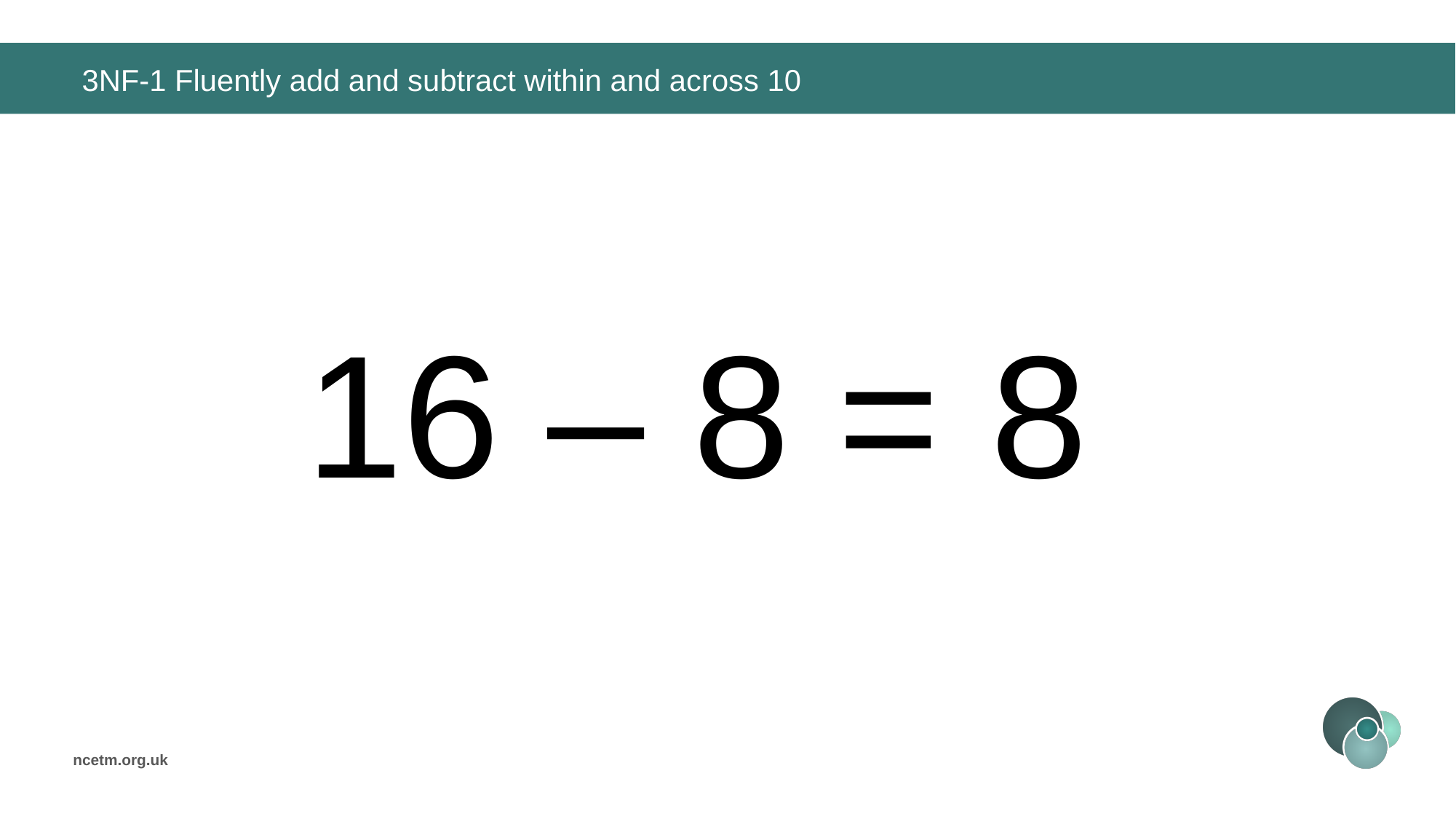

# 3NF-1 Fluently add and subtract within and across 10
16 – 8 =
8